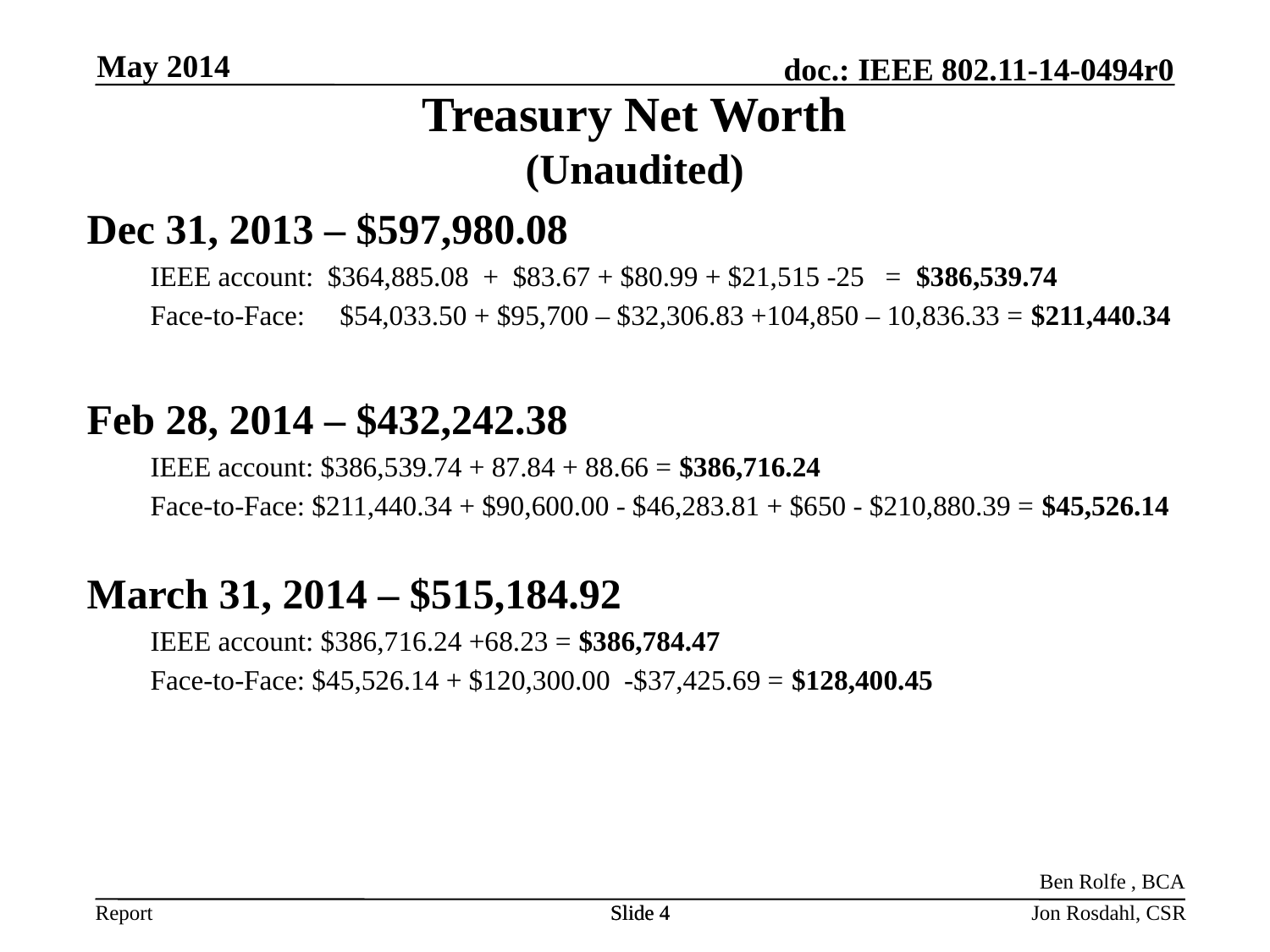

May 2014
Treasury Net Worth
(Unaudited)
Dec 31, 2013 – $597,980.08
IEEE account:  $364,885.08  +  $83.67 + $80.99 + $21,515 -25   =  $386,539.74
Face-to-Face:     $54,033.50 + $95,700 – $32,306.83 +104,850 – 10,836.33 = $211,440.34

Feb 28, 2014 – $432,242.38
IEEE account: $386,539.74 + 87.84 + 88.66 = $386,716.24
Face-to-Face: $211,440.34 + $90,600.00 - $46,283.81 + $650 - $210,880.39 = $45,526.14

March 31, 2014 – $515,184.92
IEEE account: $386,716.24 +68.23 = $386,784.47
Face-to-Face: $45,526.14 + $120,300.00  -$37,425.69 = $128,400.45

Ben Rolfe , BCA
Slide 4
Slide 4
Jon Rosdahl, CSR